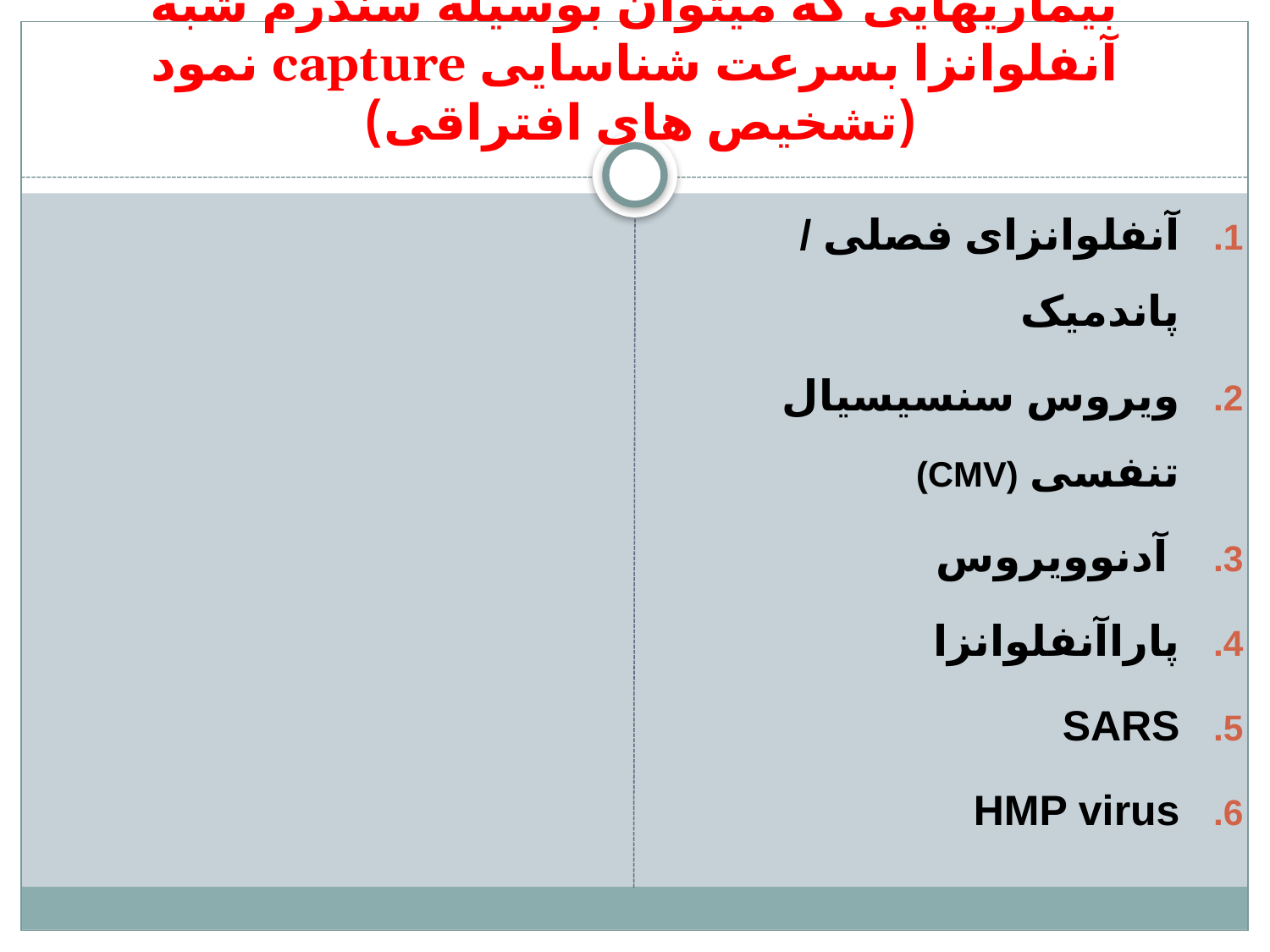

# بیماریهایی که میتوان بوسیله سندرم شبه آنفلوانزا بسرعت شناسایی capture نمود (تشخیص های افتراقی)
آنفلوانزای فصلی / پاندمیک
ویروس سنسیسیال تنفسی (CMV)
 آدنوویروس
پاراآنفلوانزا
SARS
HMP virus